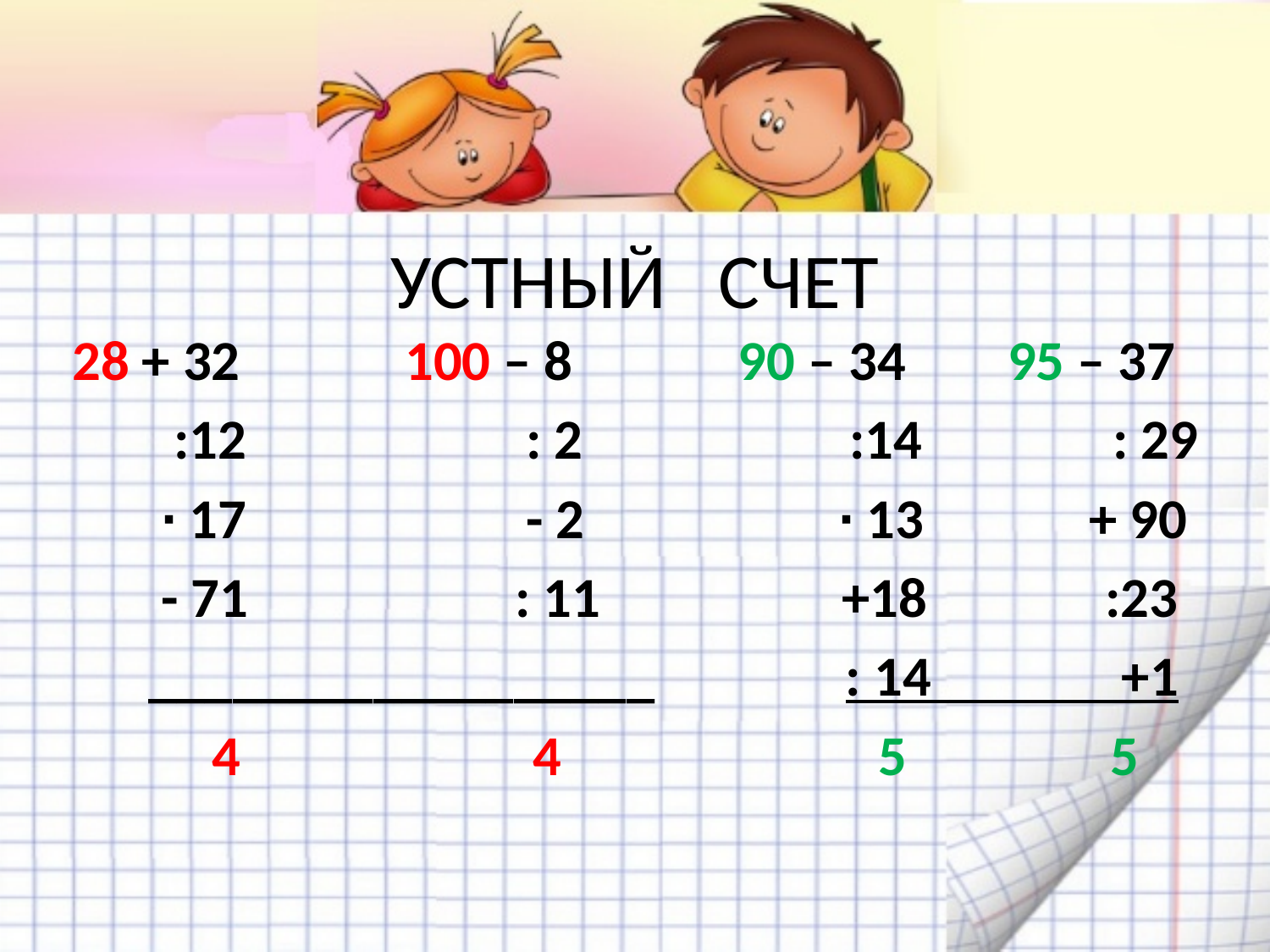

# УСТНЫЙ   СЧЕТ
28 + 32             100 – 8             90 – 34        95 – 37
        :12                      : 2                     :14               : 29
       ∙ 17                      - 2                    ∙ 13             + 90
       - 71                     : 11                   +18              :23
      __________________               : 14               +1
           4                       4                         5                5